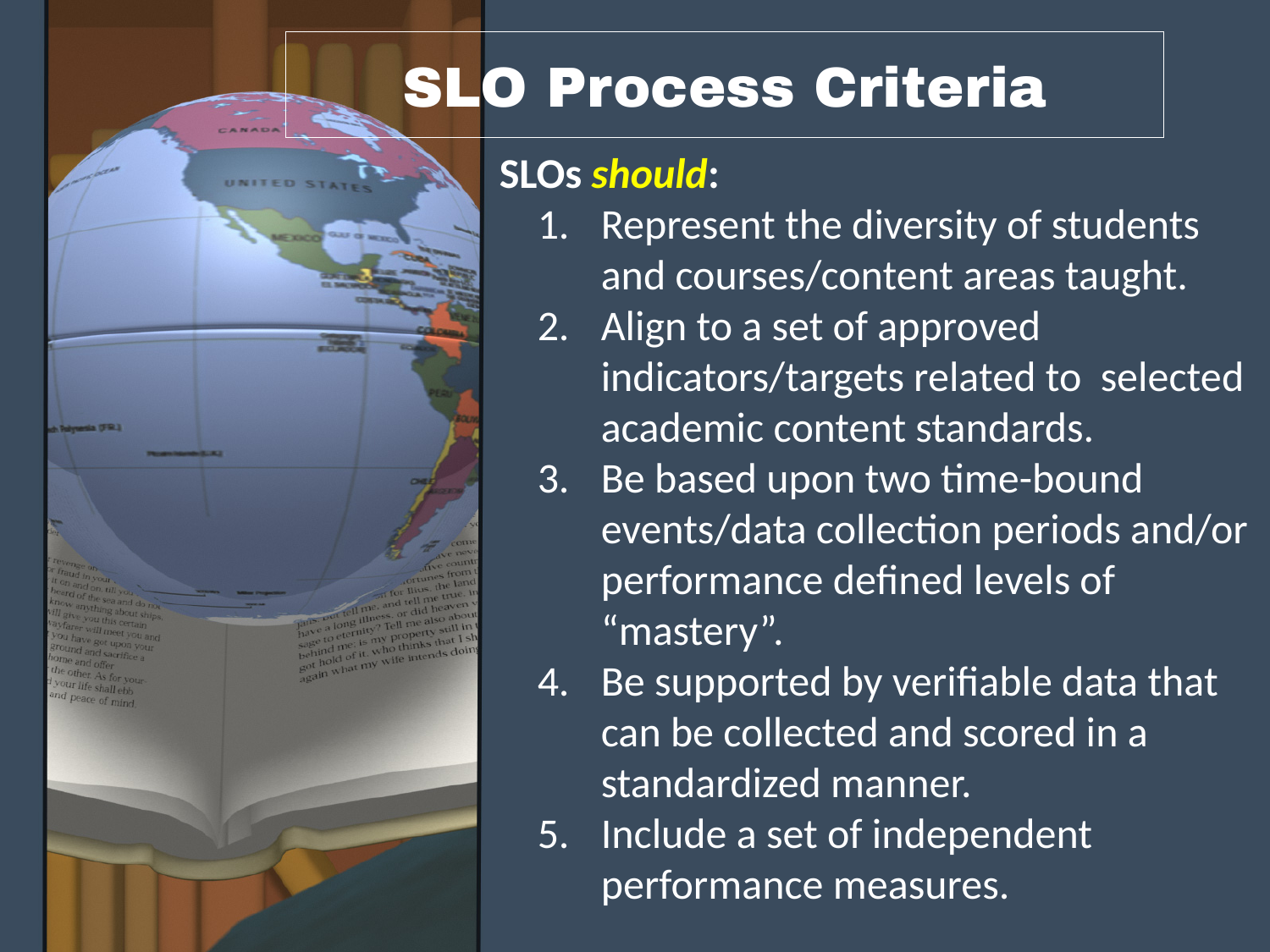

SLO Process Criteria
SLOs should:
Represent the diversity of students and courses/content areas taught.
Align to a set of approved indicators/targets related to  selected academic content standards.
Be based upon two time-bound events/data collection periods and/or performance defined levels of “mastery”.
Be supported by verifiable data that can be collected and scored in a standardized manner.
Include a set of independent performance measures.